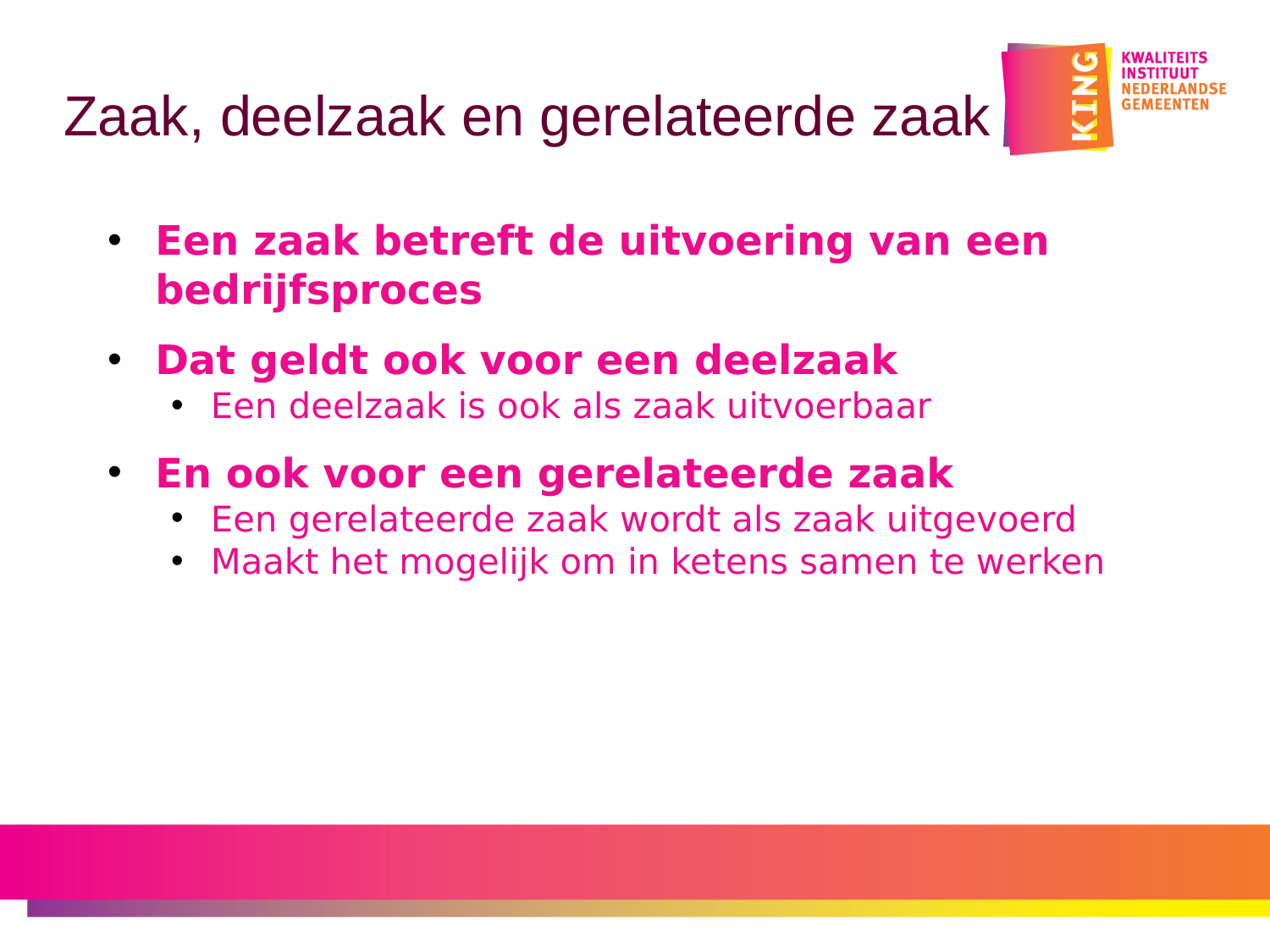

# Zaak, deelzaak en gerelateerde zaak
Een zaak betreft de uitvoering van een bedrijfsproces
Dat geldt ook voor een deelzaak
Een deelzaak is ook als zaak uitvoerbaar
En ook voor een gerelateerde zaak
Een gerelateerde zaak wordt als zaak uitgevoerd
Maakt het mogelijk om in ketens samen te werken